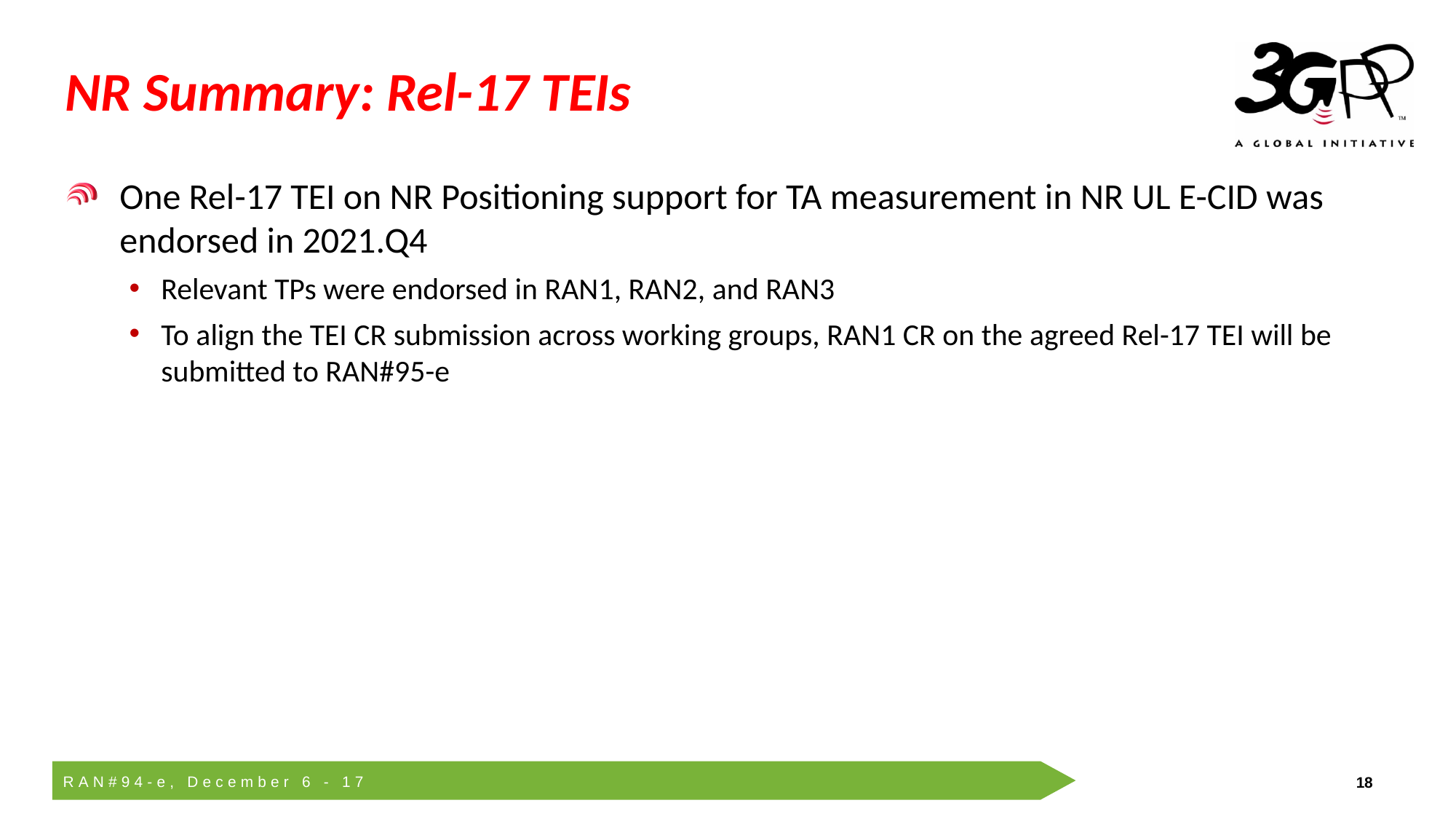

# NR Summary: Rel-17 TEIs
One Rel-17 TEI on NR Positioning support for TA measurement in NR UL E-CID was endorsed in 2021.Q4
Relevant TPs were endorsed in RAN1, RAN2, and RAN3
To align the TEI CR submission across working groups, RAN1 CR on the agreed Rel-17 TEI will be submitted to RAN#95-e